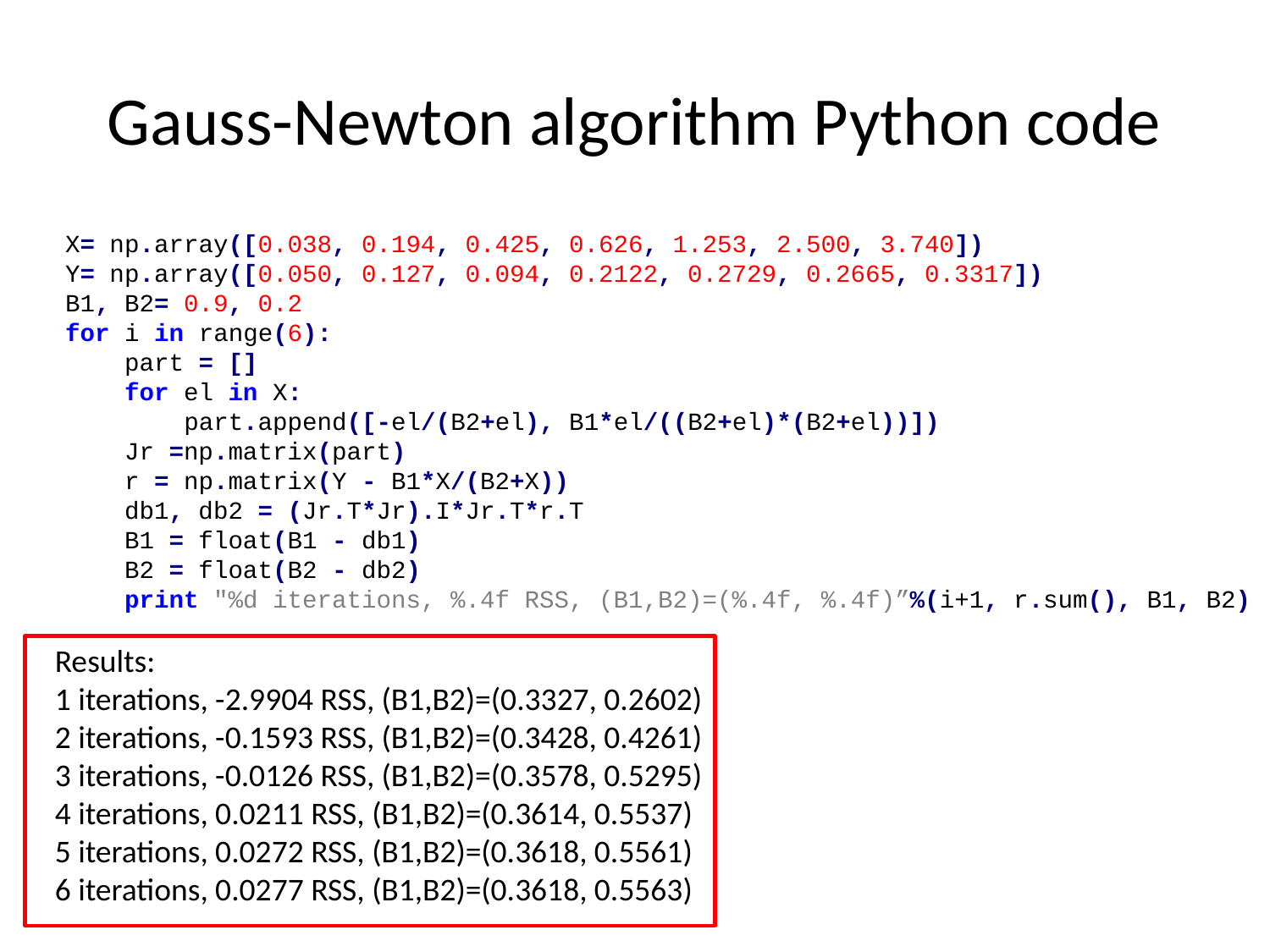

# Gauss-Newton algorithm Python code
X= np.array([0.038, 0.194, 0.425, 0.626, 1.253, 2.500, 3.740])
Y= np.array([0.050, 0.127, 0.094, 0.2122, 0.2729, 0.2665, 0.3317])
B1, B2= 0.9, 0.2
for i in range(6):
    part = []
    for el in X:
        part.append([-el/(B2+el), B1*el/((B2+el)*(B2+el))])
    Jr =np.matrix(part)
    r = np.matrix(Y - B1*X/(B2+X))
    db1, db2 = (Jr.T*Jr).I*Jr.T*r.T
    B1 = float(B1 - db1)
    B2 = float(B2 - db2)
    print "%d iterations, %.4f RSS, (B1,B2)=(%.4f, %.4f)”%(i+1, r.sum(), B1, B2)
Results:
1 iterations, -2.9904 RSS, (B1,B2)=(0.3327, 0.2602)
2 iterations, -0.1593 RSS, (B1,B2)=(0.3428, 0.4261)
3 iterations, -0.0126 RSS, (B1,B2)=(0.3578, 0.5295)
4 iterations, 0.0211 RSS, (B1,B2)=(0.3614, 0.5537)
5 iterations, 0.0272 RSS, (B1,B2)=(0.3618, 0.5561)
6 iterations, 0.0277 RSS, (B1,B2)=(0.3618, 0.5563)